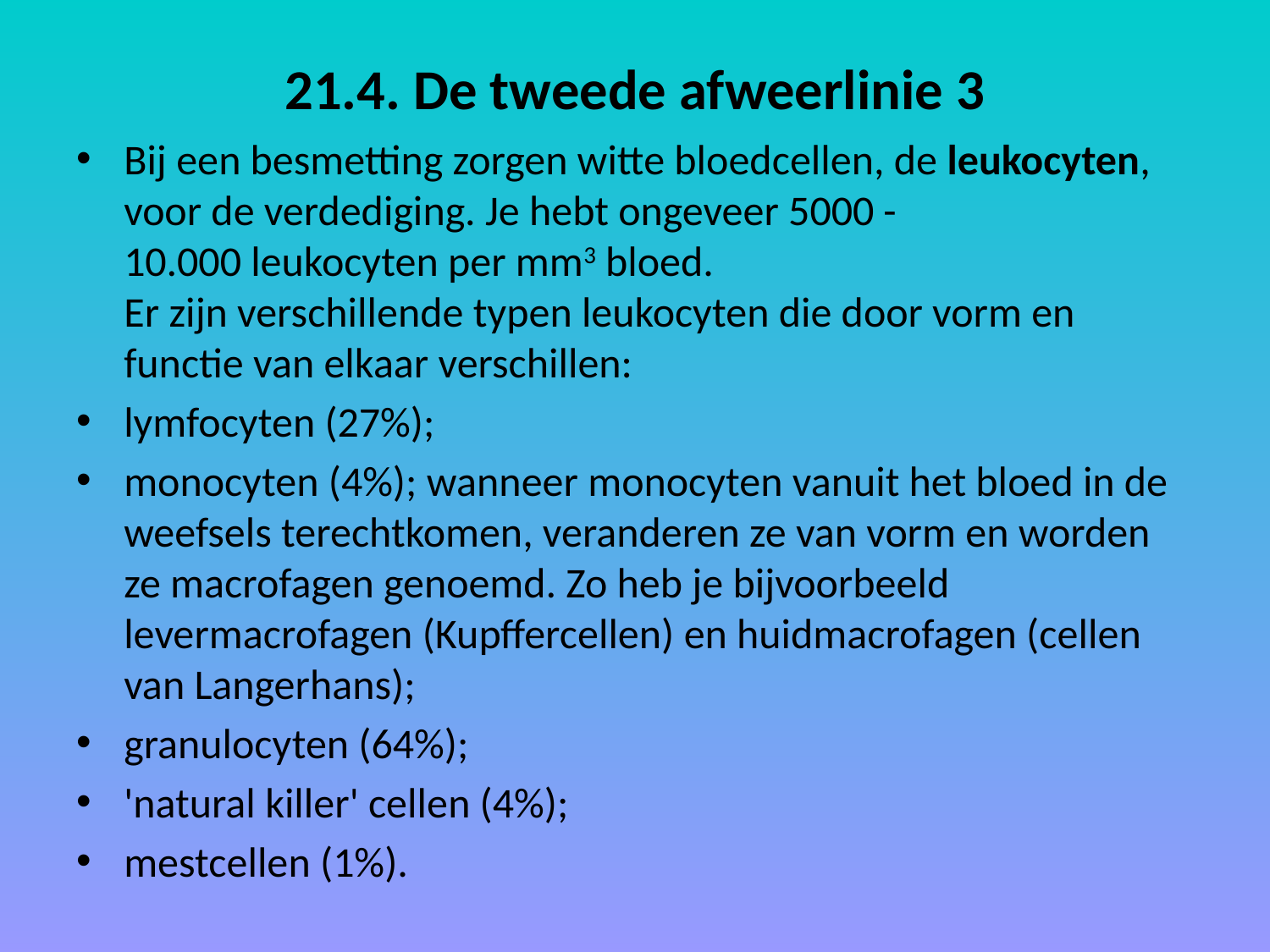

# 21.4. De tweede afweerlinie 3
Bij een besmetting zorgen witte bloedcellen, de leukocyten, voor de verdediging. Je hebt ongeveer 5000 - 10.000 leukocyten per mm3 bloed.
Er zijn verschillende typen leukocyten die door vorm en functie van elkaar verschillen:
lymfocyten (27%);
monocyten (4%); wanneer monocyten vanuit het bloed in de weefsels terechtkomen, veranderen ze van vorm en worden ze macrofagen genoemd. Zo heb je bijvoorbeeld levermacrofagen (Kupffercellen) en huidmacrofagen (cellen van Langerhans);
granulocyten (64%);
'natural killer' cellen (4%);
mestcellen (1%).